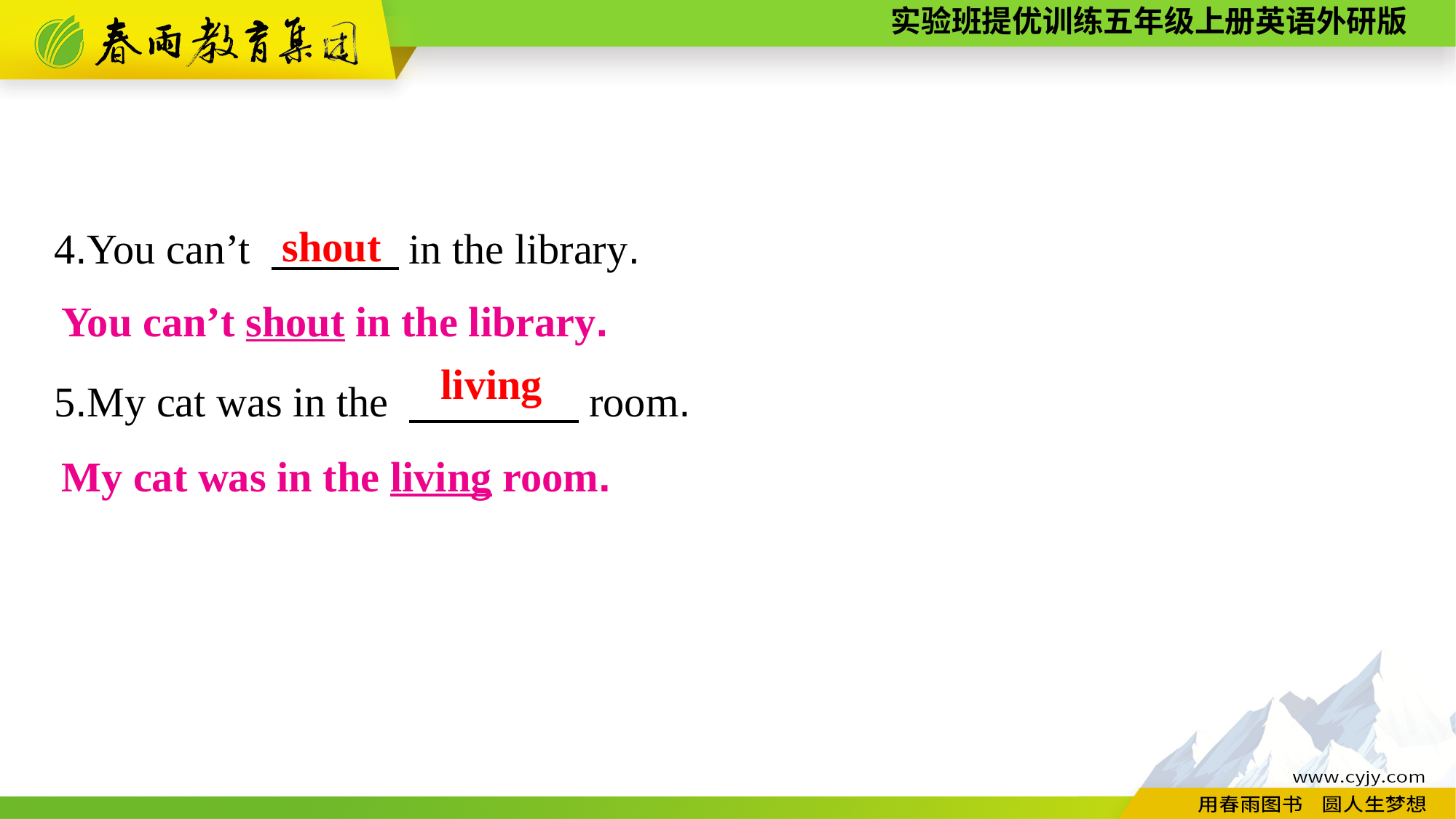

shout
4.You can’t 　　　in the library.

5.My cat was in the 　　　　room.
You can’t shout in the library.
living
My cat was in the living room.